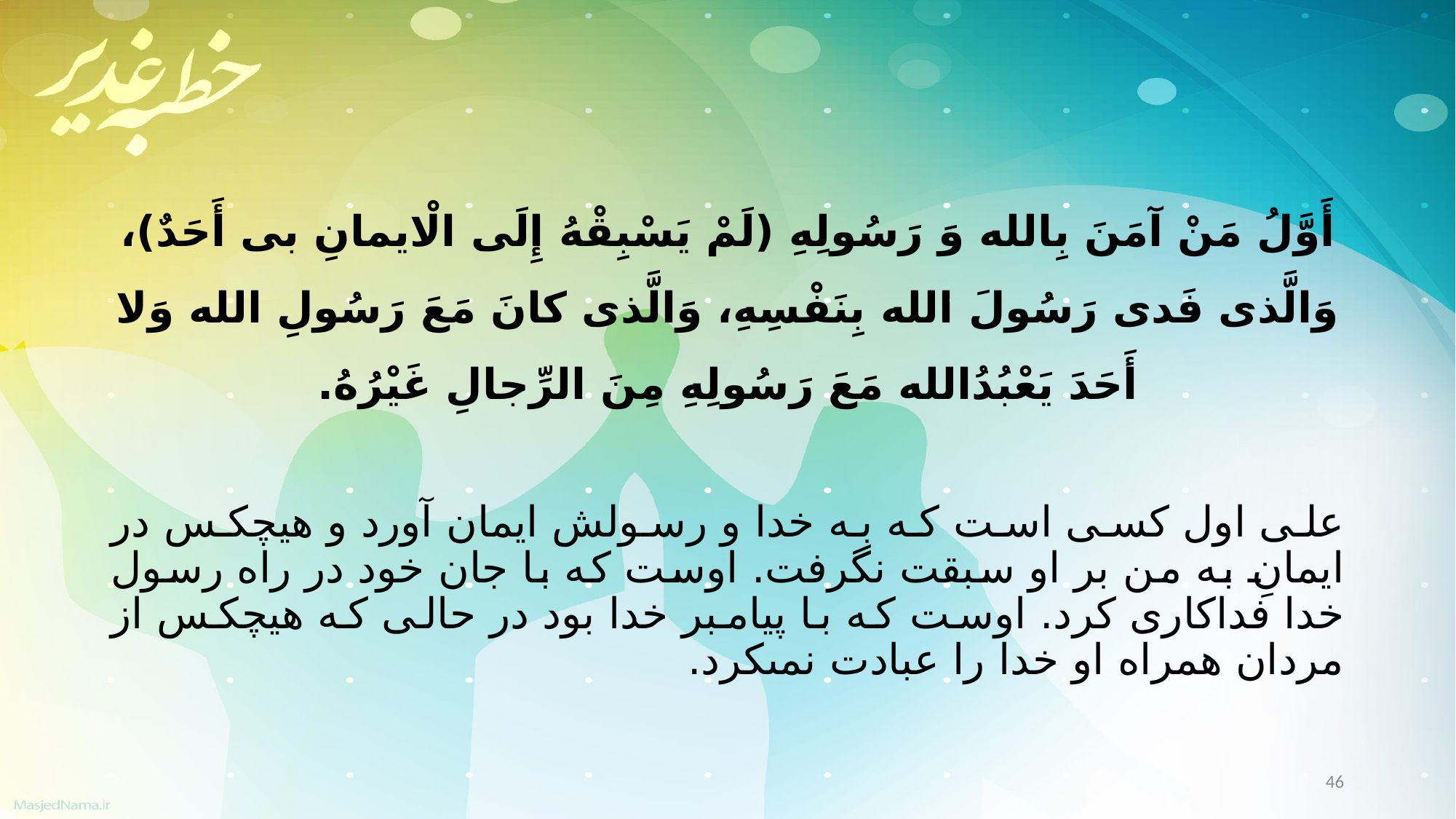

أَوَّلُ مَنْ آمَنَ بِالله وَ رَسُولِهِ (لَمْ یَسْبِقْهُ إِلَی الْایمانِ بی أَحَدٌ)، وَالَّذی فَدی رَسُولَ الله بِنَفْسِهِ، وَالَّذی کانَ مَعَ رَسُولِ الله وَلا أَحَدَ یَعْبُدُالله مَعَ رَسُولِهِ مِنَ الرِّجالِ غَیْرُهُ.
على اول کسى است که به خدا و رسولش ایمان آورد و هیچکس در ایمانِ به من بر او سبقت نگرفت. اوست که با جان خود در راه رسول خدا فداکارى کرد. اوست که با پیامبر خدا بود در حالى که هیچکس از مردان همراه او خدا را عبادت نمى‏کرد.
46